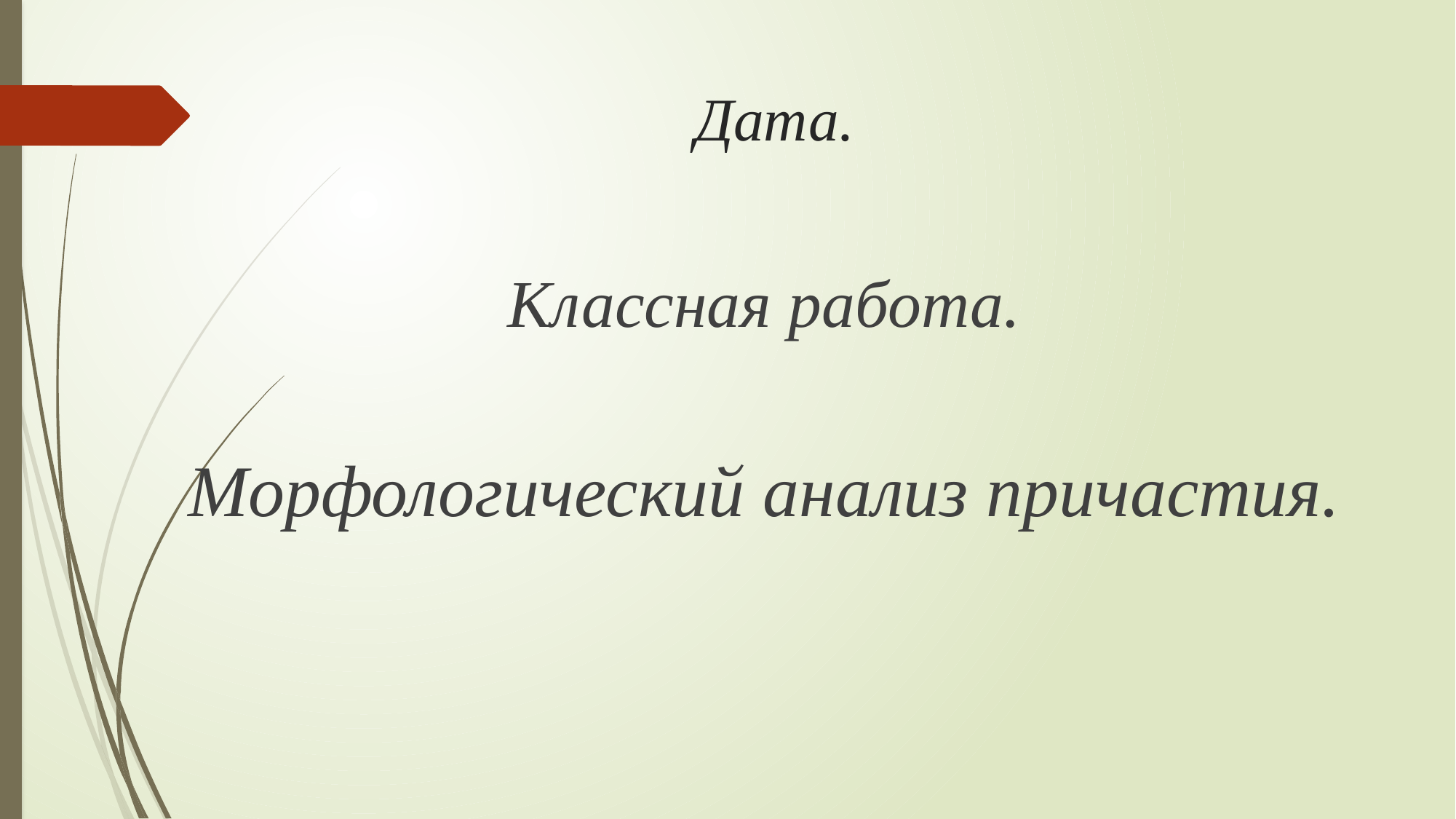

# Дата.
Классная работа.

Морфологический анализ причастия.